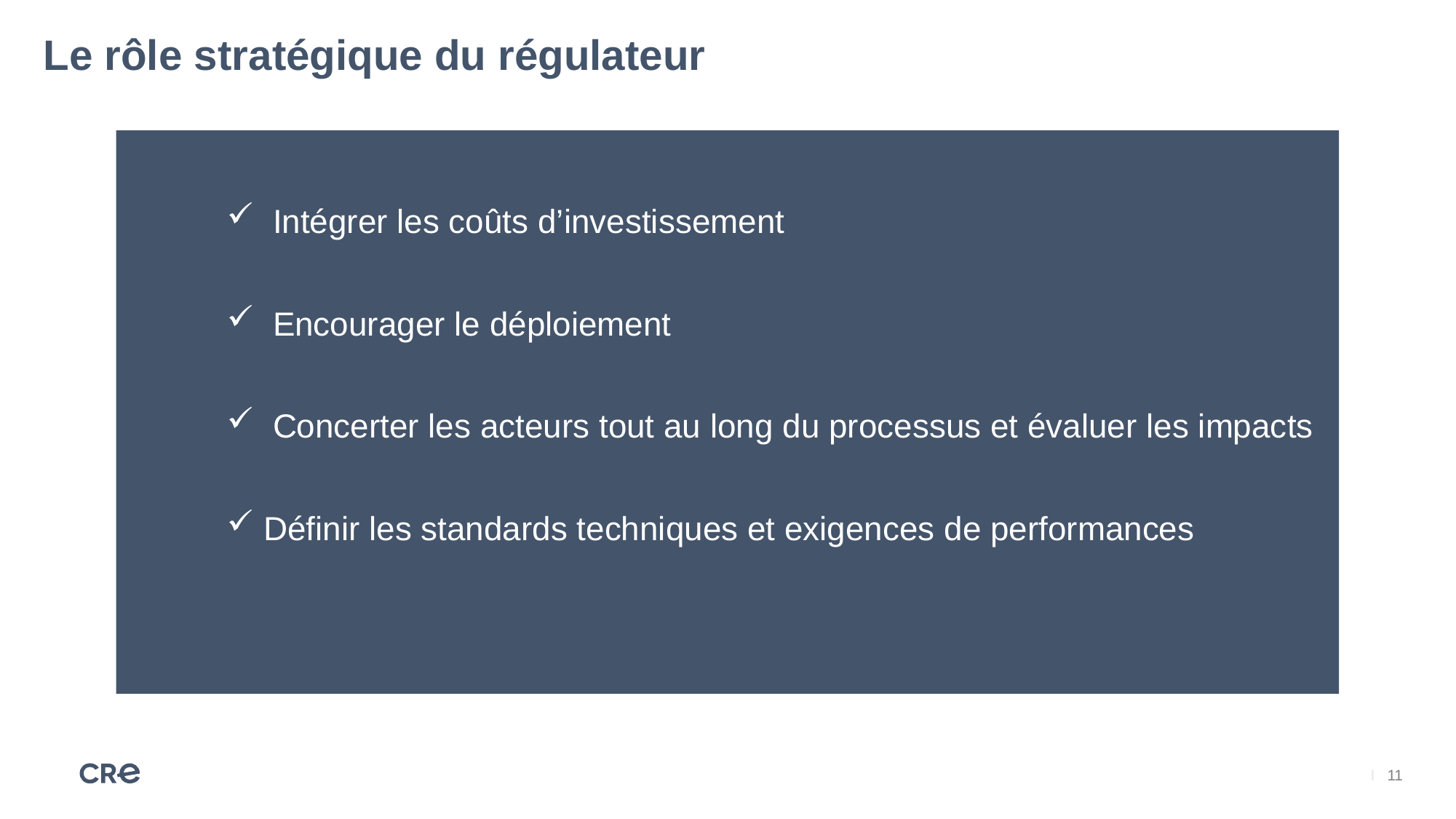

Le rôle stratégique du régulateur

  Intégrer les coûts d’investissement

  Encourager le déploiement

  Concerter les acteurs tout au long du processus et évaluer les impacts

 Définir les standards techniques et exigences de performances
I   11